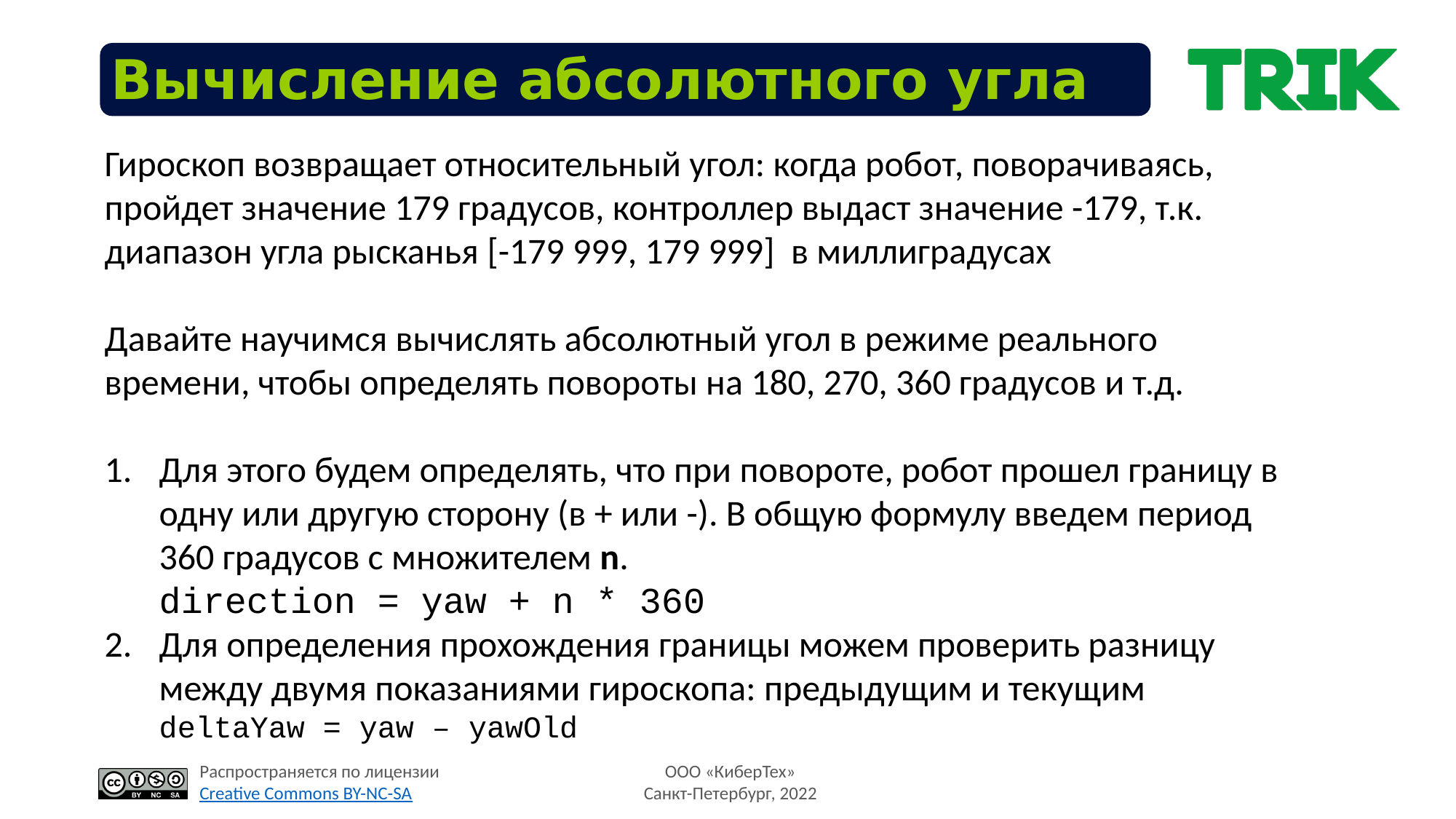

# Вычисление абсолютного угла
Гироскоп возвращает относительный угол: когда робот, поворачиваясь, пройдет значение 179 градусов, контроллер выдаст значение -179, т.к. диапазон угла рысканья [-179 999, 179 999]  в миллиградусах

Давайте научимся вычислять абсолютный угол в режиме реального времени, чтобы определять повороты на 180, 270, 360 градусов и т.д.

Для этого будем определять, что при повороте, робот прошел границу в одну или другую сторону (в + или -). В общую формулу введем период 360 градусов с множителем n.
direction = yaw + n * 360
Для определения прохождения границы можем проверить разницу между двумя показаниями гироскопа: предыдущим и текущим
deltaYaw = yaw – yawOld